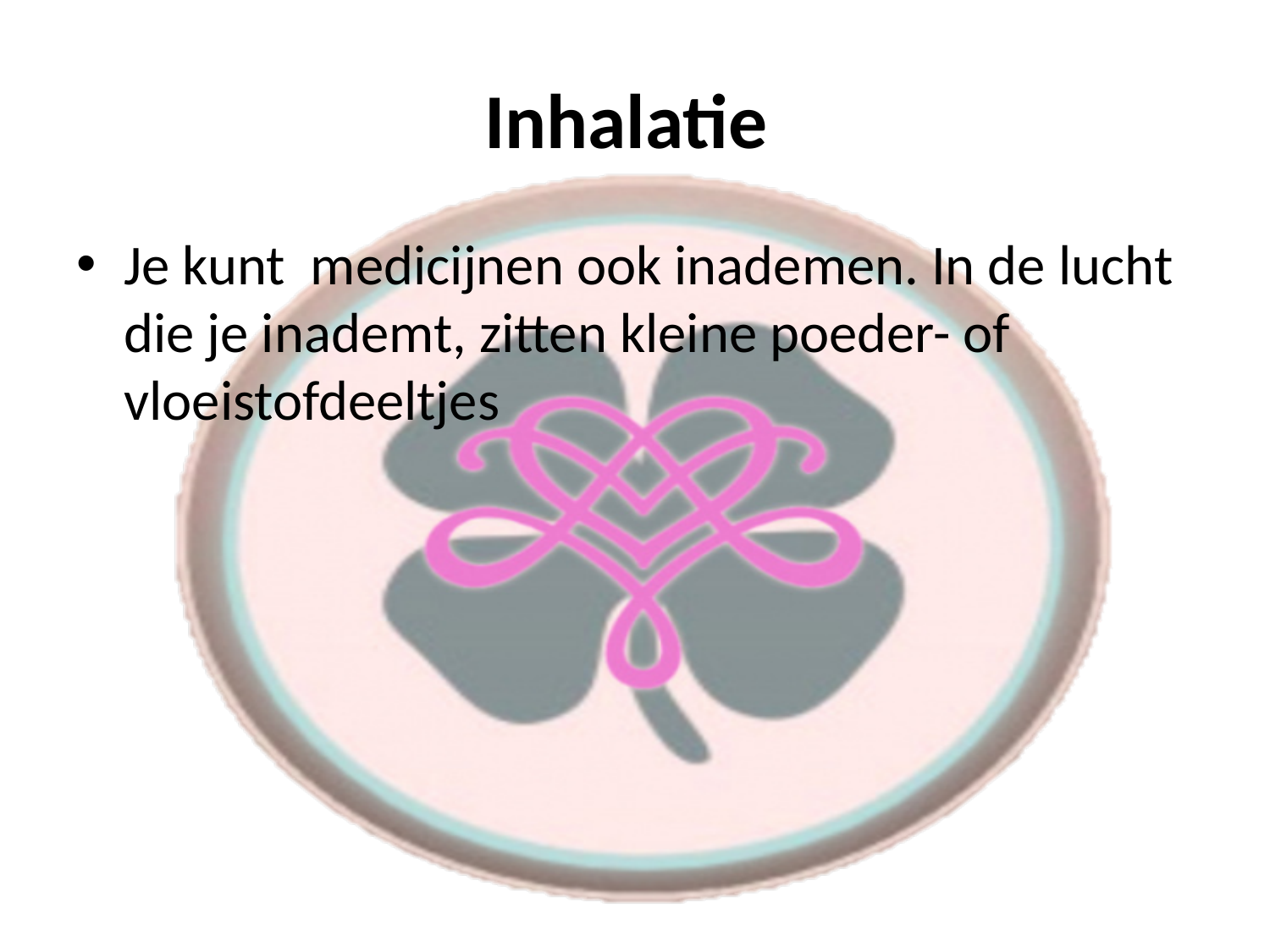

# Inhalatie
Je kunt  medicijnen ook inademen. In de lucht die je inademt, zitten kleine poeder- of vloeistofdeeltjes